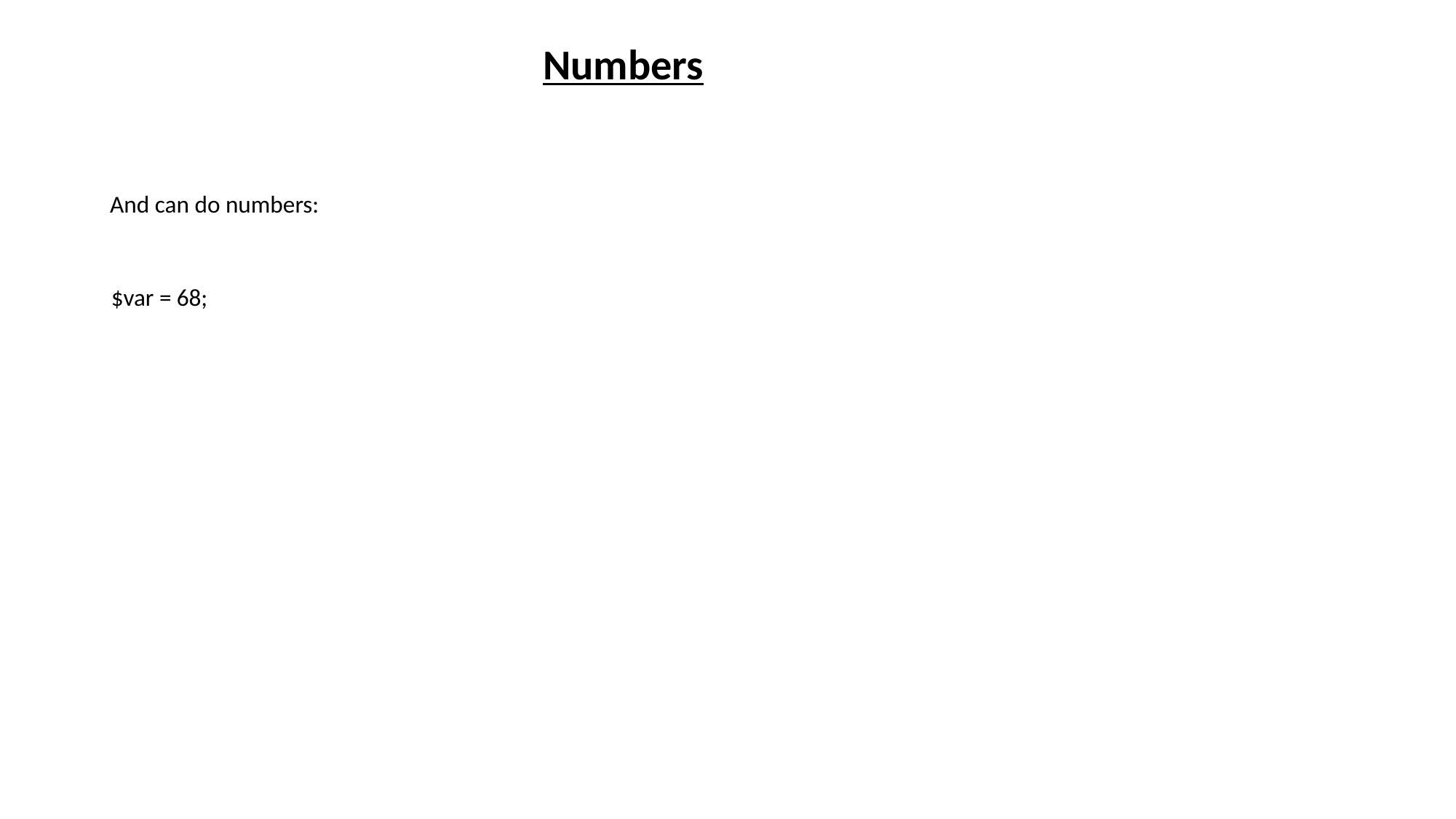

Numbers
And can do numbers:
$var = 68;